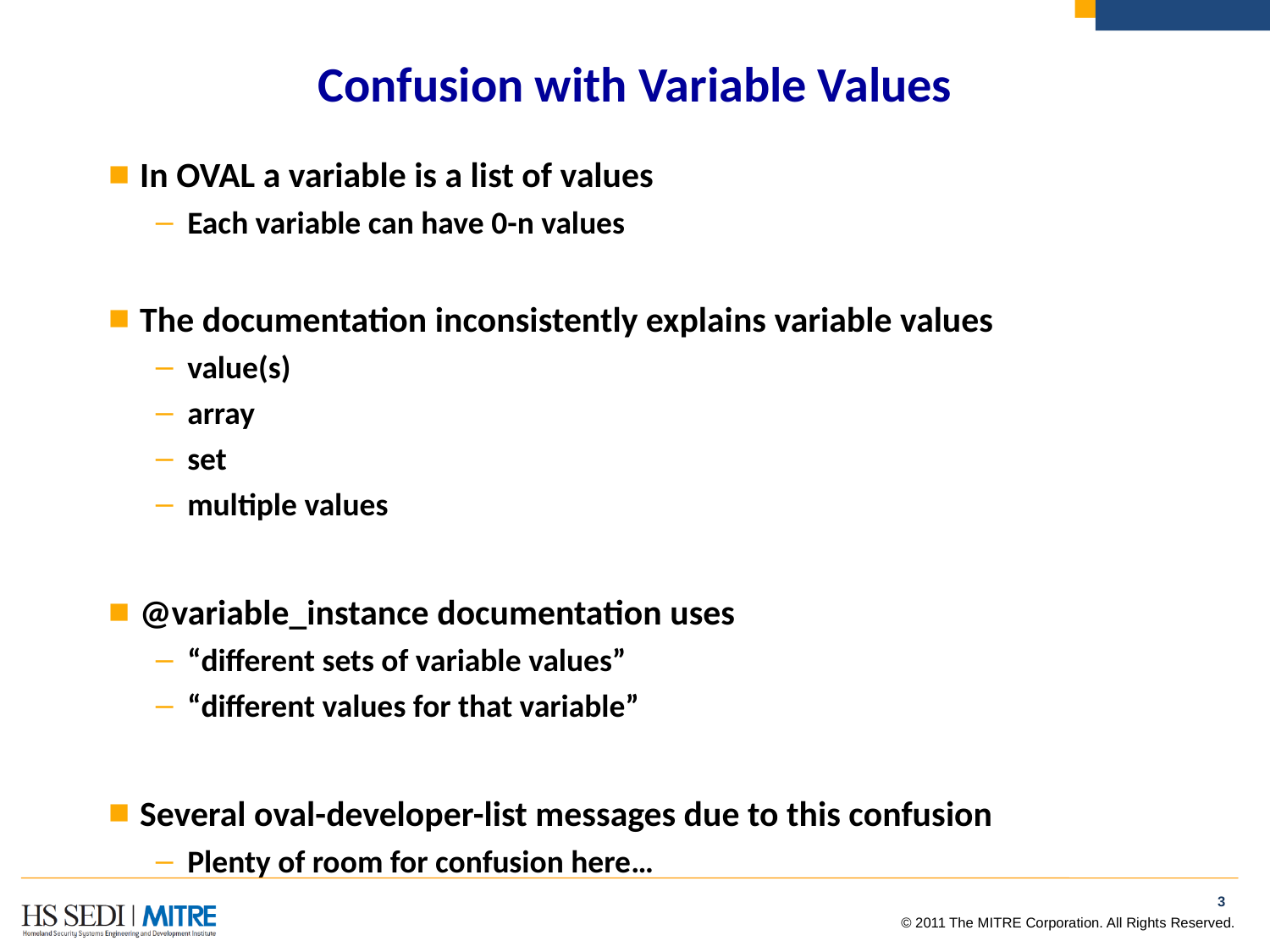

# Confusion with Variable Values
In OVAL a variable is a list of values
Each variable can have 0-n values

The documentation inconsistently explains variable values
value(s)
array
set
multiple values

@variable_instance documentation uses
“different sets of variable values”
“different values for that variable”

Several oval-developer-list messages due to this confusion
Plenty of room for confusion here…
3